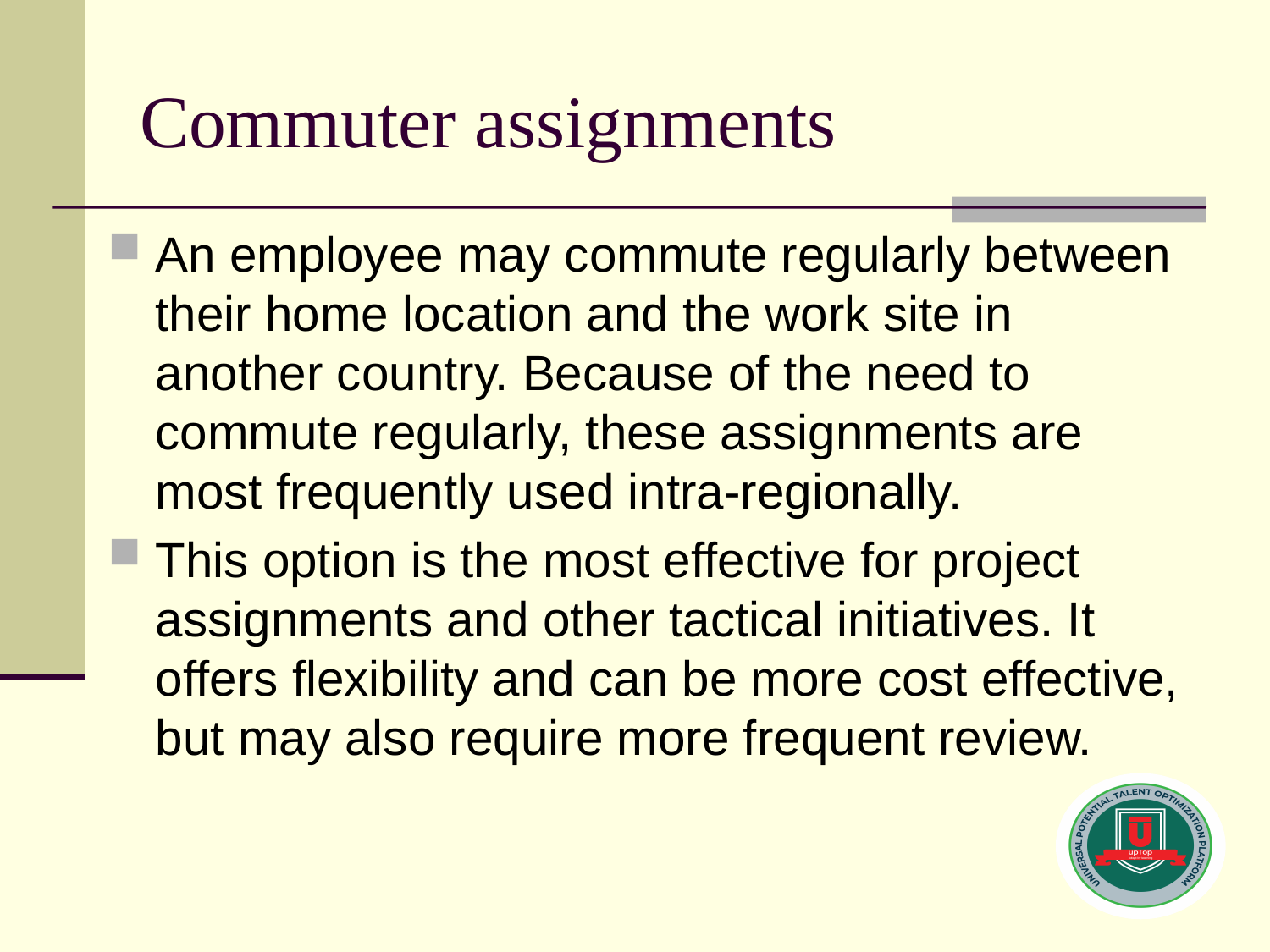

# Commuter assignments
An employee may commute regularly between their home location and the work site in another country. Because of the need to commute regularly, these assignments are most frequently used intra-regionally.
This option is the most effective for project assignments and other tactical initiatives. It offers flexibility and can be more cost effective, but may also require more frequent review.